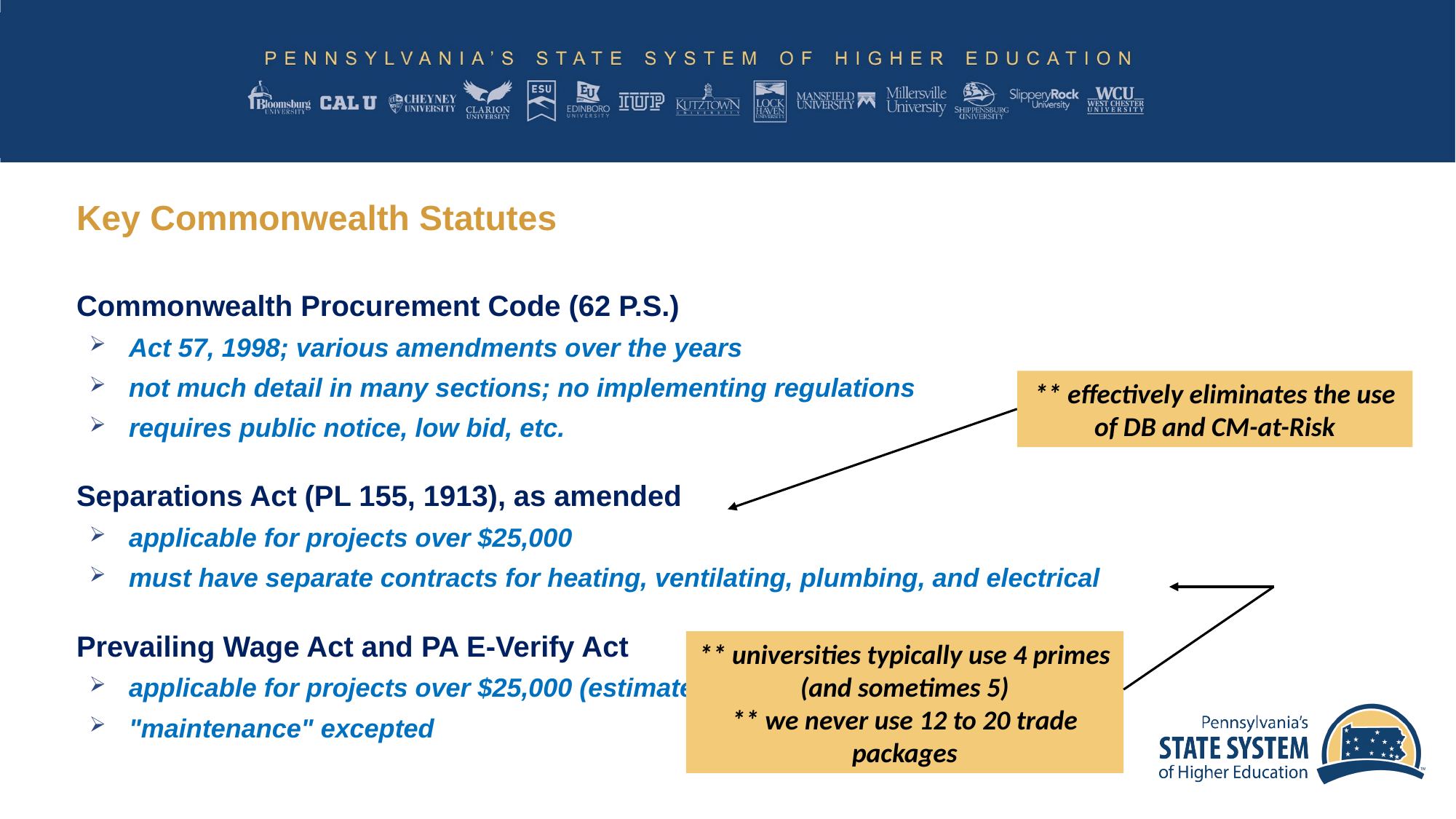

# Key Commonwealth Statutes
Commonwealth Procurement Code (62 P.S.)
Act 57, 1998; various amendments over the years
not much detail in many sections; no implementing regulations
requires public notice, low bid, etc.

Separations Act (PL 155, 1913), as amended
applicable for projects over $25,000
must have separate contracts for heating, ventilating, plumbing, and electrical

Prevailing Wage Act and PA E-Verify Act
applicable for projects over $25,000 (estimated cost)
"maintenance" excepted

** effectively eliminates the use of DB and CM-at-Risk
** universities typically use 4 primes (and sometimes 5)
** we never use 12 to 20 trade packages